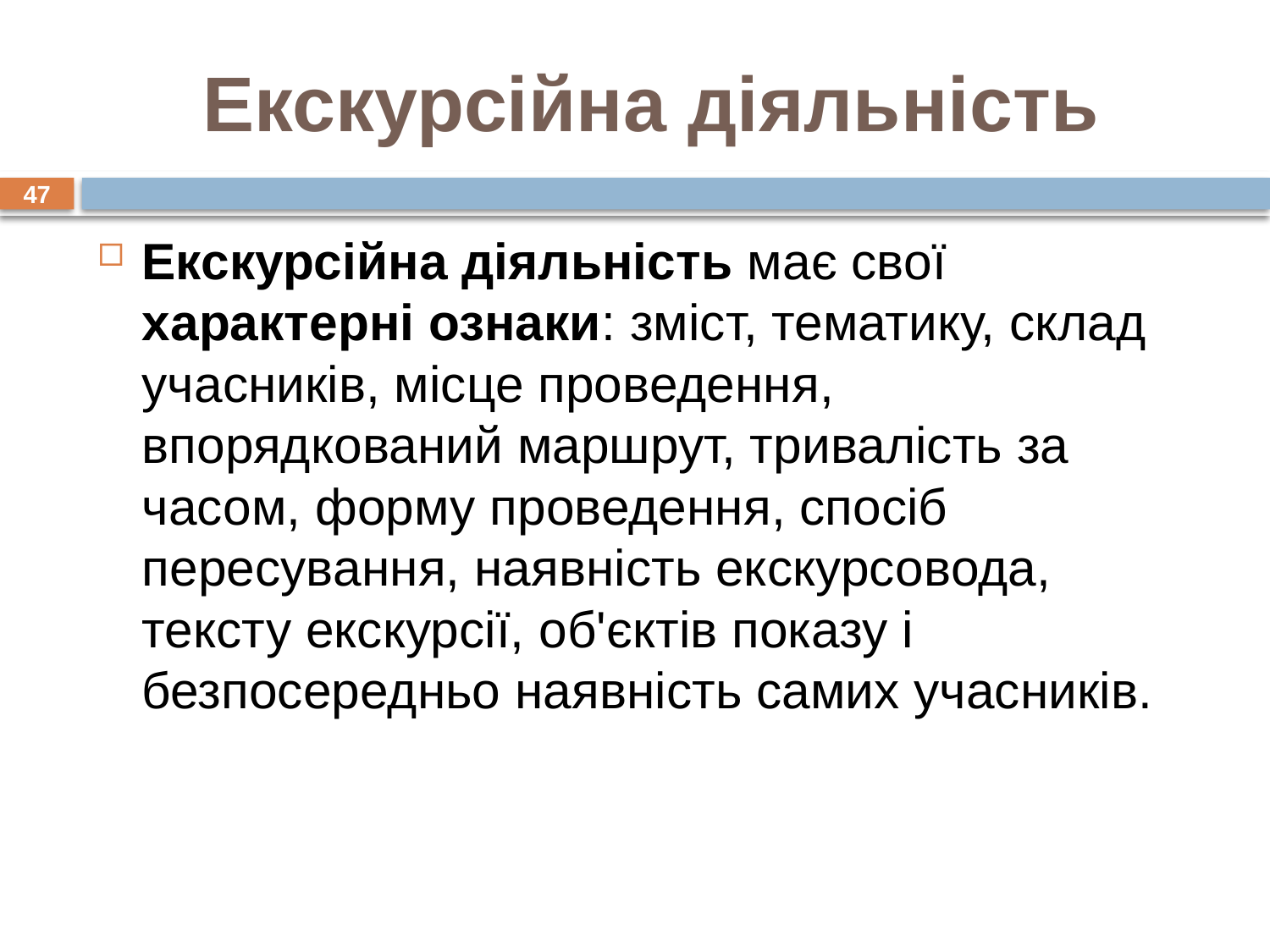

# Екскурсійна діяльність
47
Екскурсійна діяльність має свої характерні ознаки: зміст, тематику, склад учасників, місце проведення, впорядкований маршрут, тривалість за часом, форму проведення, спосіб пересування, наявність екскурсовода, тексту екскурсії, об'єктів показу і безпосередньо наявність самих учасників.